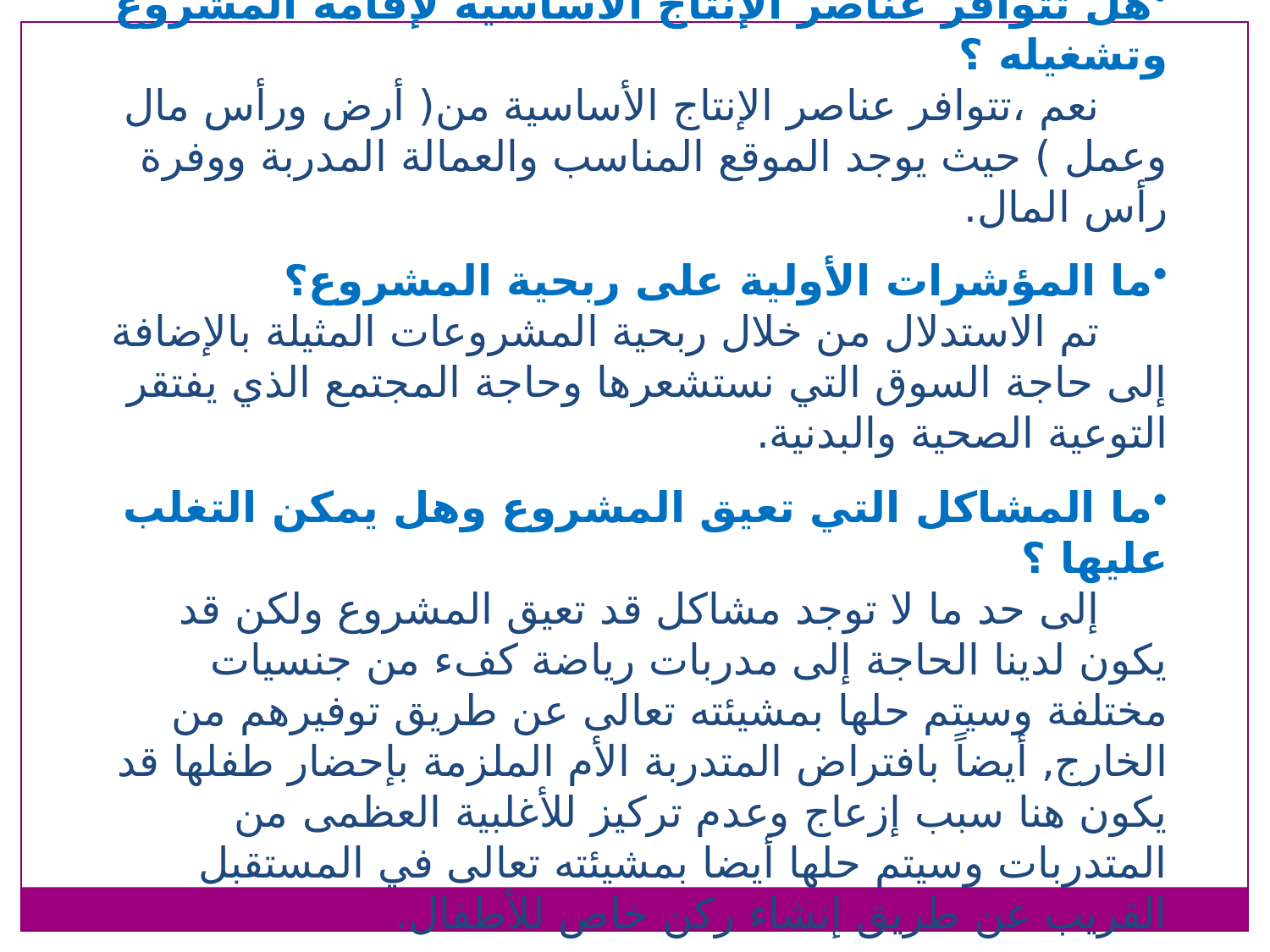

هل تتوافر عناصر الإنتاج الأساسية لإقامة المشروع وتشغيله ؟
     نعم ،تتوافر عناصر الإنتاج الأساسية من( أرض ورأس مال وعمل ) حيث يوجد الموقع المناسب والعمالة المدربة ووفرة رأس المال.

ما المؤشرات الأولية على ربحية المشروع؟
     تم الاستدلال من خلال ربحية المشروعات المثيلة بالإضافة إلى حاجة السوق التي نستشعرها وحاجة المجتمع الذي يفتقر التوعية الصحية والبدنية.

ما المشاكل التي تعيق المشروع وهل يمكن التغلب عليها ؟
     إلى حد ما لا توجد مشاكل قد تعيق المشروع ولكن قد يكون لدينا الحاجة إلى مدربات رياضة كفء من جنسيات مختلفة وسيتم حلها بمشيئته تعالى عن طريق توفيرهم من الخارج, أيضاً بافتراض المتدربة الأم الملزمة بإحضار طفلها قد يكون هنا سبب إزعاج وعدم تركيز للأغلبية العظمى من المتدربات وسيتم حلها أيضا بمشيئته تعالى في المستقبل القريب عن طريق إنشاء ركن خاص للأطفال.